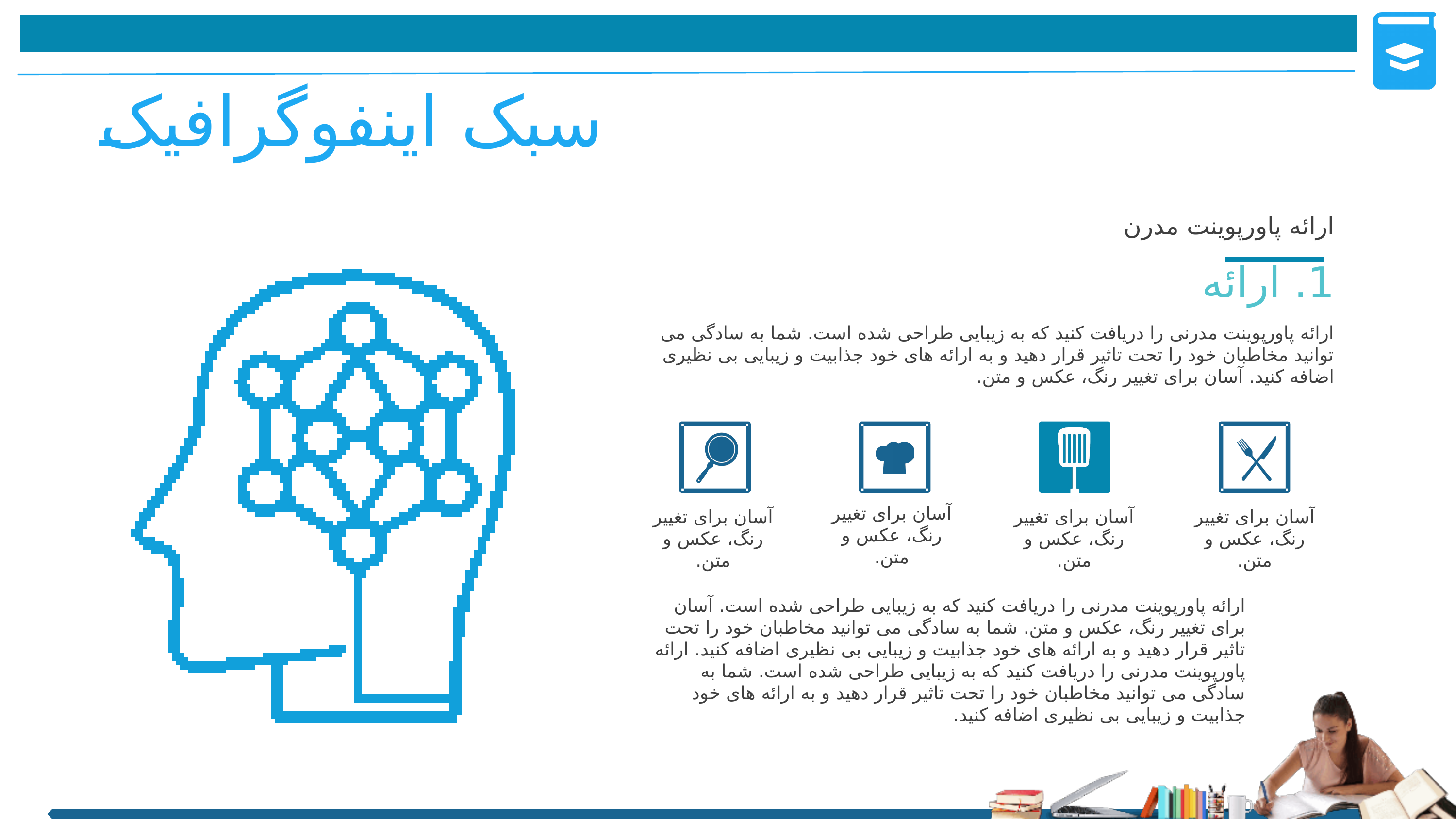

سبک اینفوگرافیک
ارائه پاورپوینت مدرن
1. ارائه

ارائه پاورپوینت مدرنی را دریافت کنید که به زیبایی طراحی شده است. شما به سادگی می توانید مخاطبان خود را تحت تاثیر قرار دهید و به ارائه های خود جذابیت و زیبایی بی نظیری اضافه کنید. آسان برای تغییر رنگ، عکس و متن.

آسان برای تغییر رنگ، عکس و متن.
آسان برای تغییر رنگ، عکس و متن.
آسان برای تغییر رنگ، عکس و متن.
آسان برای تغییر رنگ، عکس و متن.
ارائه پاورپوینت مدرنی را دریافت کنید که به زیبایی طراحی شده است. آسان برای تغییر رنگ، عکس و متن. شما به سادگی می توانید مخاطبان خود را تحت تاثیر قرار دهید و به ارائه های خود جذابیت و زیبایی بی نظیری اضافه کنید. ارائه پاورپوینت مدرنی را دریافت کنید که به زیبایی طراحی شده است. شما به سادگی می توانید مخاطبان خود را تحت تاثیر قرار دهید و به ارائه های خود جذابیت و زیبایی بی نظیری اضافه کنید.